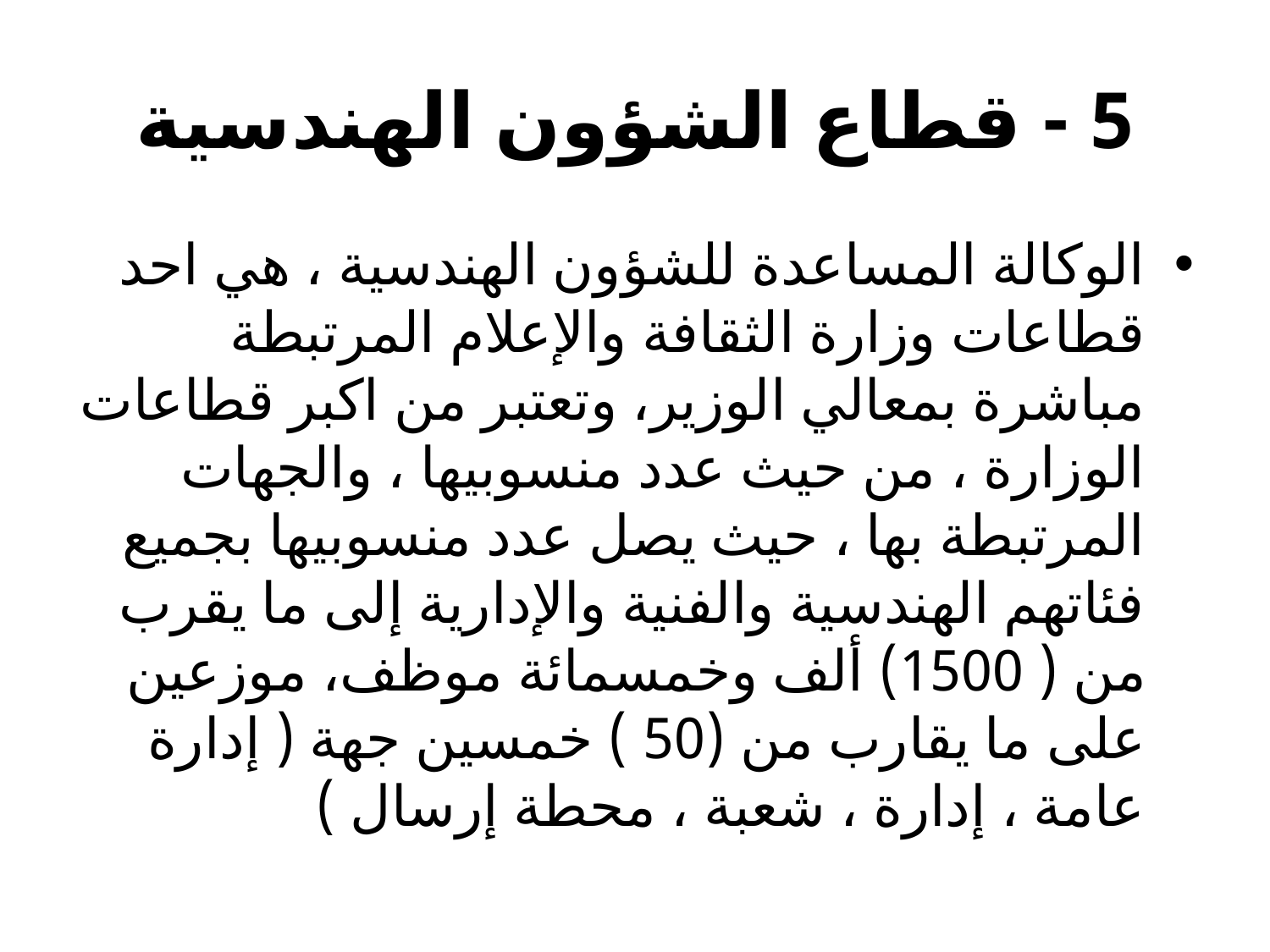

# 5 - قطاع الشؤون الهندسية
الوكالة المساعدة للشؤون الهندسية ، هي احد قطاعات وزارة الثقافة والإعلام المرتبطة مباشرة بمعالي الوزير، وتعتبر من اكبر قطاعات الوزارة ، من حيث عدد منسوبيها ، والجهات المرتبطة بها ، حيث يصل عدد منسوبيها بجميع فئاتهم الهندسية والفنية والإدارية إلى ما يقرب من ( 1500) ألف وخمسمائة موظف، موزعين على ما يقارب من (50 ) خمسين جهة ( إدارة عامة ، إدارة ، شعبة ، محطة إرسال )